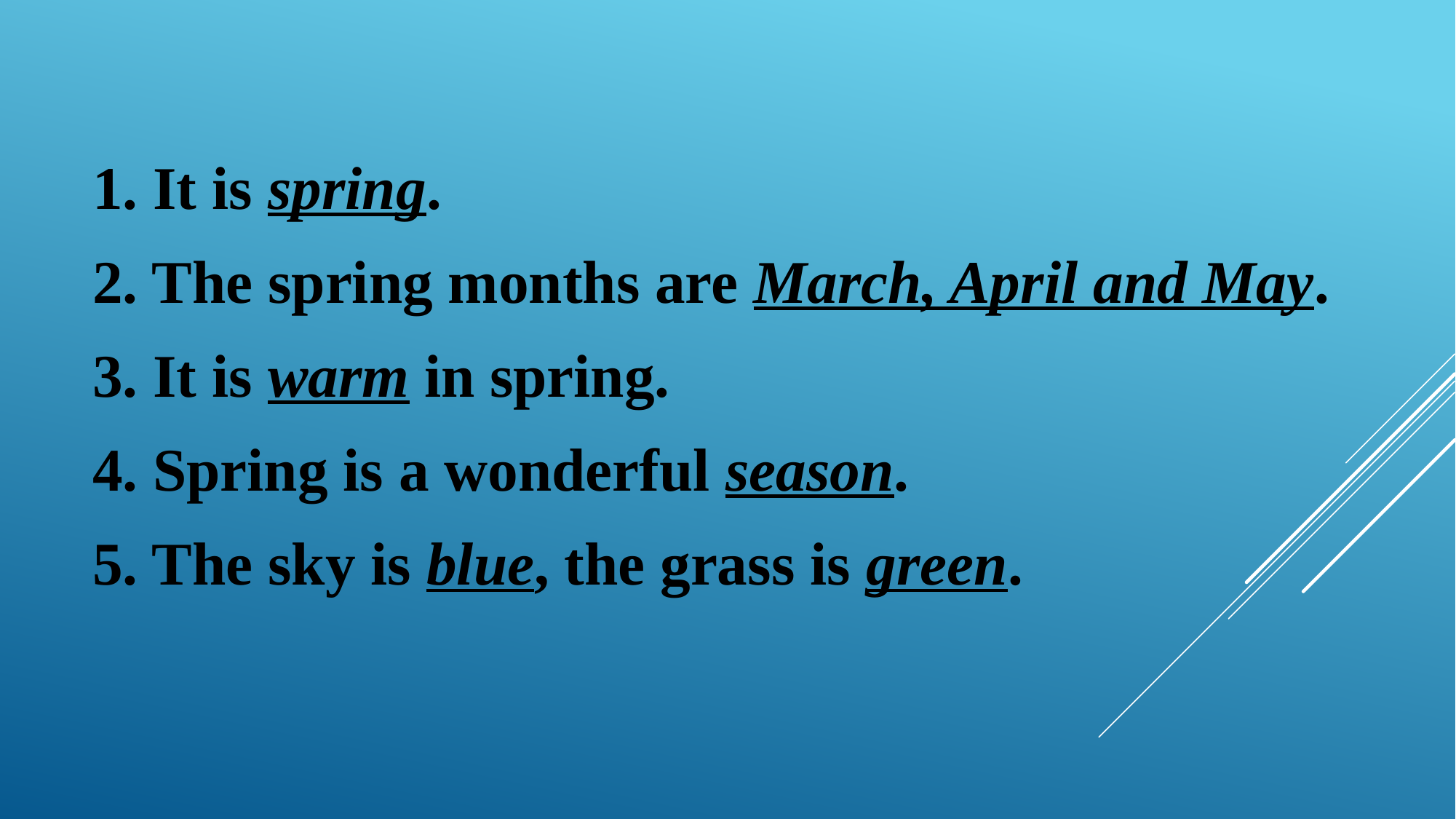

1. It is spring.
2. The spring months are March, April and May.
3. It is warm in spring.
4. Spring is a wonderful season.
5. The sky is blue, the grass is green.

#